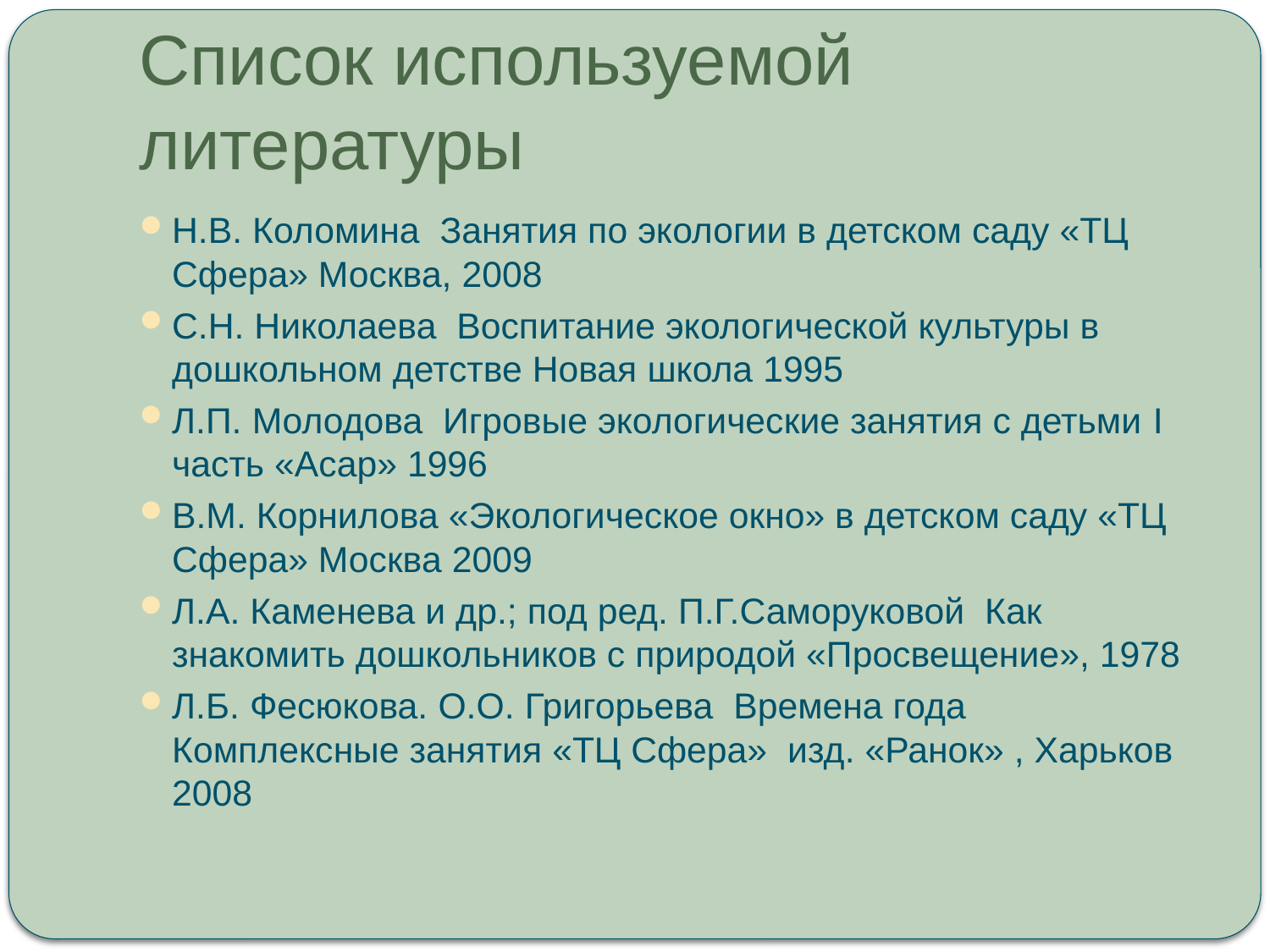

# Список используемой литературы
Н.В. Коломина  Занятия по экологии в детском саду «ТЦ Сфера» Москва, 2008
С.Н. Николаева  Воспитание экологической культуры в дошкольном детстве Новая школа 1995
Л.П. Молодова  Игровые экологические занятия с детьми I часть «Асар» 1996
В.М. Корнилова «Экологическое окно» в детском саду «ТЦ Сфера» Москва 2009
Л.А. Каменева и др.; под ред. П.Г.Саморуковой  Как знакомить дошкольников с природой «Просвещение», 1978
Л.Б. Фесюкова. О.О. Григорьева  Времена года  Комплексные занятия «ТЦ Сфера»  изд. «Ранок» , Харьков 2008